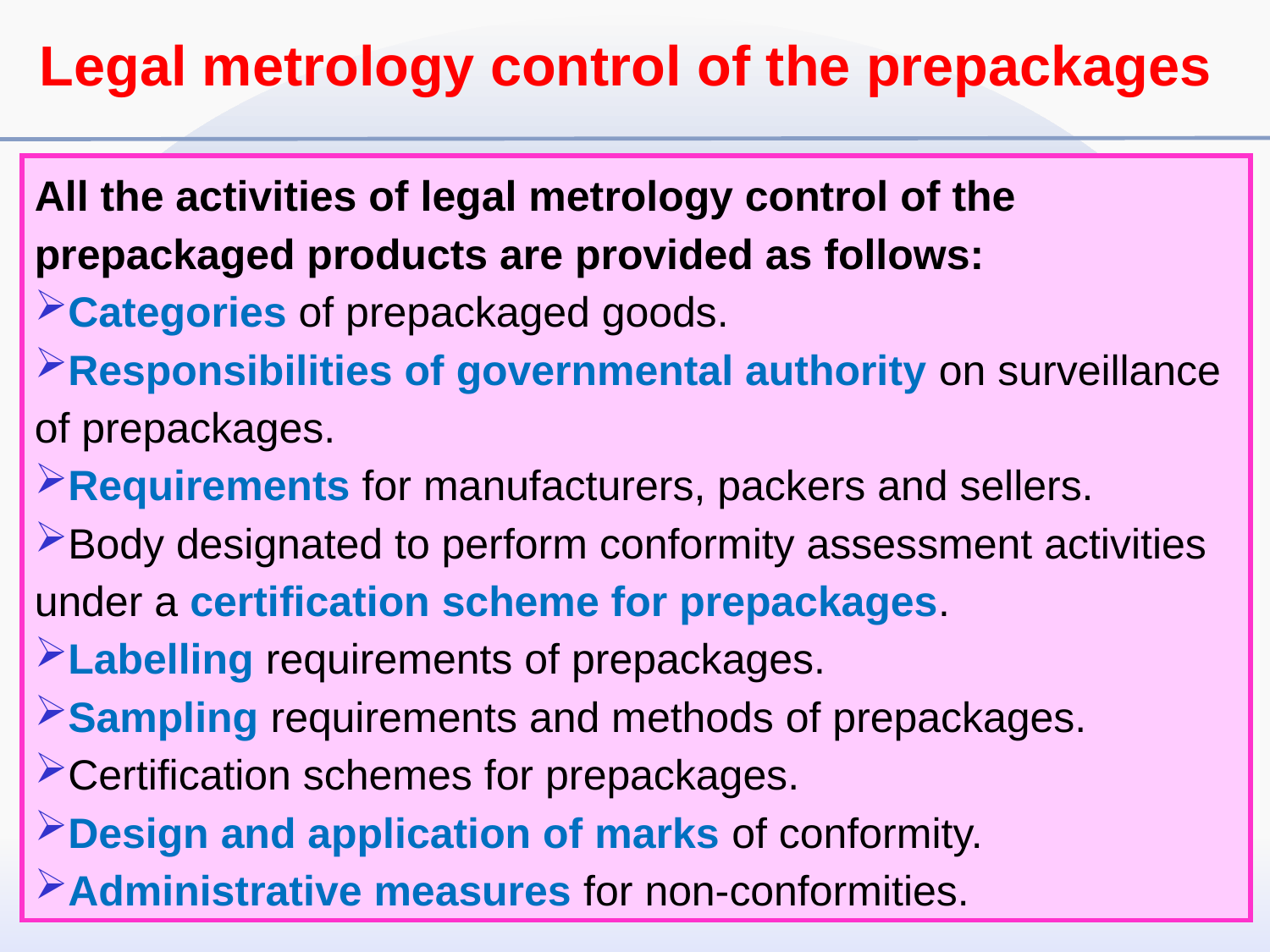

Legal metrology control of the prepackages
All the activities of legal metrology control of the prepackaged products are provided as follows:
Categories of prepackaged goods.
Responsibilities of governmental authority on surveillance of prepackages.
Requirements for manufacturers, packers and sellers.
Body designated to perform conformity assessment activities under a certification scheme for prepackages.
Labelling requirements of prepackages.
Sampling requirements and methods of prepackages.
Certification schemes for prepackages.
Design and application of marks of conformity.
Administrative measures for non-conformities.